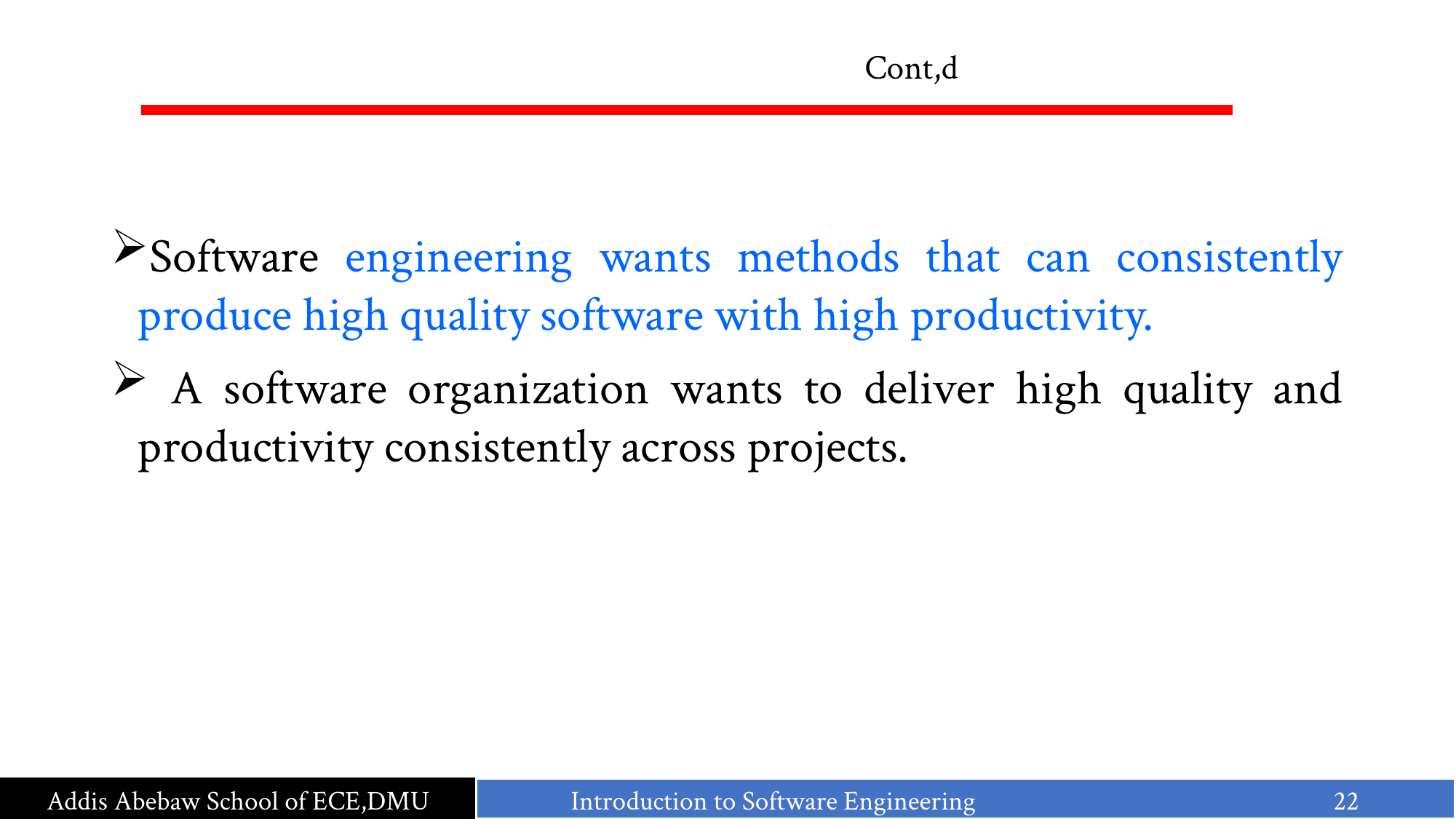

# Cont,d
Software engineering wants methods that can consistently produce high quality software with high productivity.
 A software organization wants to deliver high quality and productivity consistently across projects.

Addis Abebaw School of ECE,DMU
Introduction to Software Engineering                                                          22